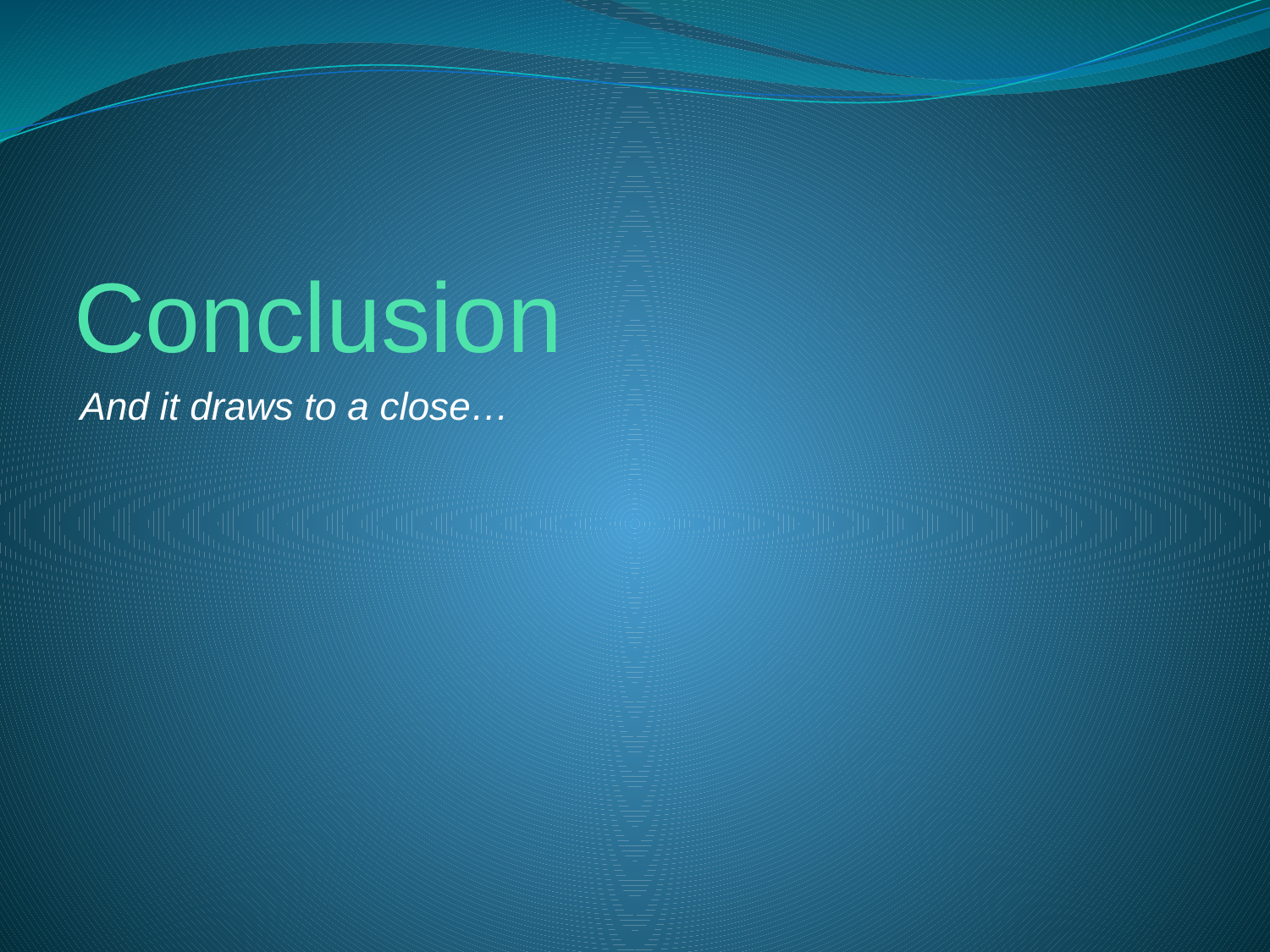

# Conclusion
And it draws to a close…